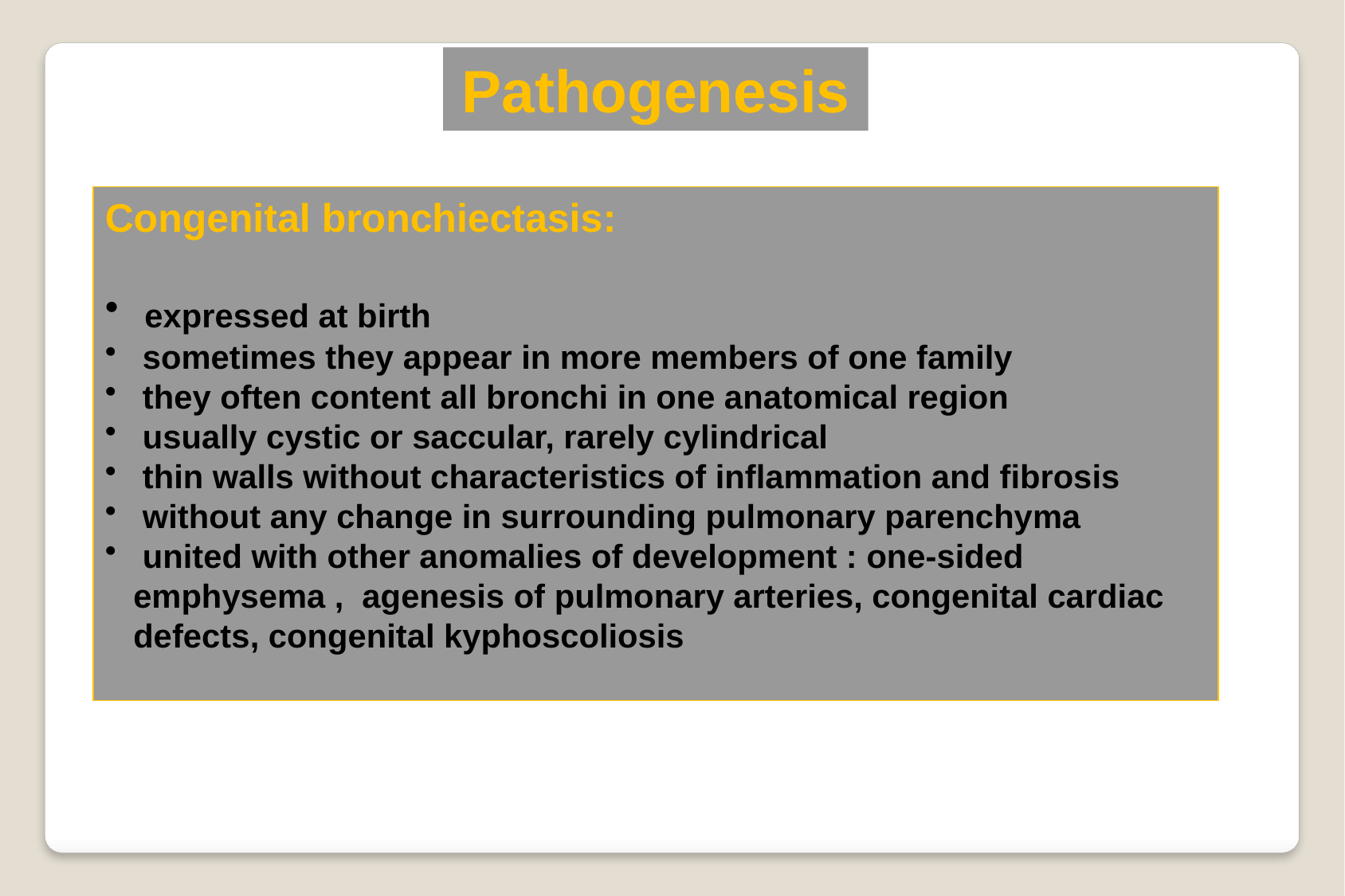

Pathogenesis
Congenital bronchiectasis:

 expressed at birth
 sometimes they appear in more members of one family
 they often content all bronchi in one anatomical region
 usually cystic or saccular, rarely cylindrical
 thin walls without characteristics of inflammation and fibrosis
 without any change in surrounding pulmonary parenchyma
 united with other anomalies of development : one-sided emphysema ,  agenesis of pulmonary arteries, congenital cardiac defects, congenital kyphoscoliosis